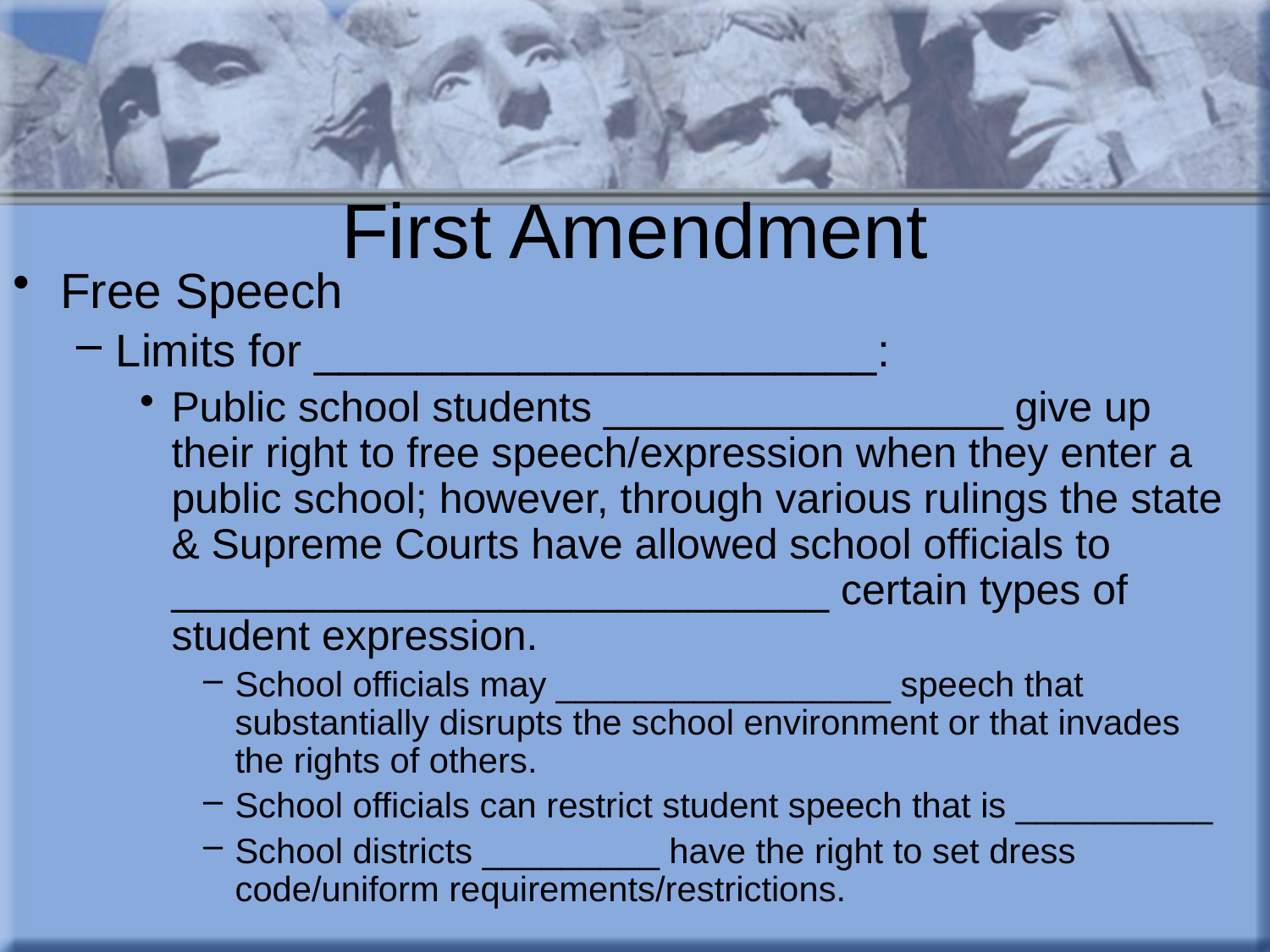

# First Amendment
Free Speech
Limits for ______________________:
Public school students _________________ give up their right to free speech/expression when they enter a public school; however, through various rulings the state & Supreme Courts have allowed school officials to ____________________________ certain types of student expression.
School officials may _________________ speech that substantially disrupts the school environment or that invades the rights of others.
School officials can restrict student speech that is __________
School districts _________ have the right to set dress code/uniform requirements/restrictions.